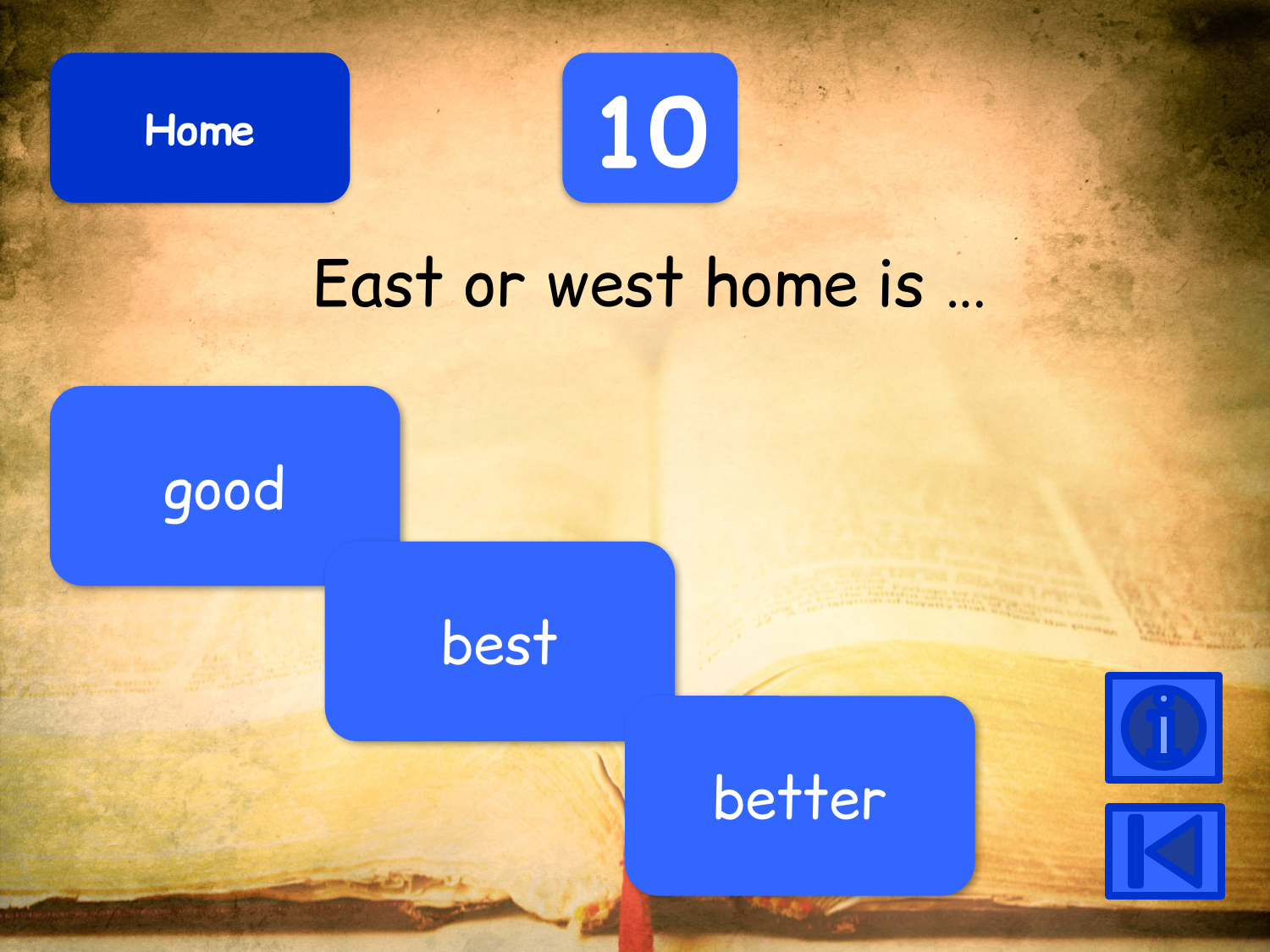

Home
10
East or west home is …
good
best

better